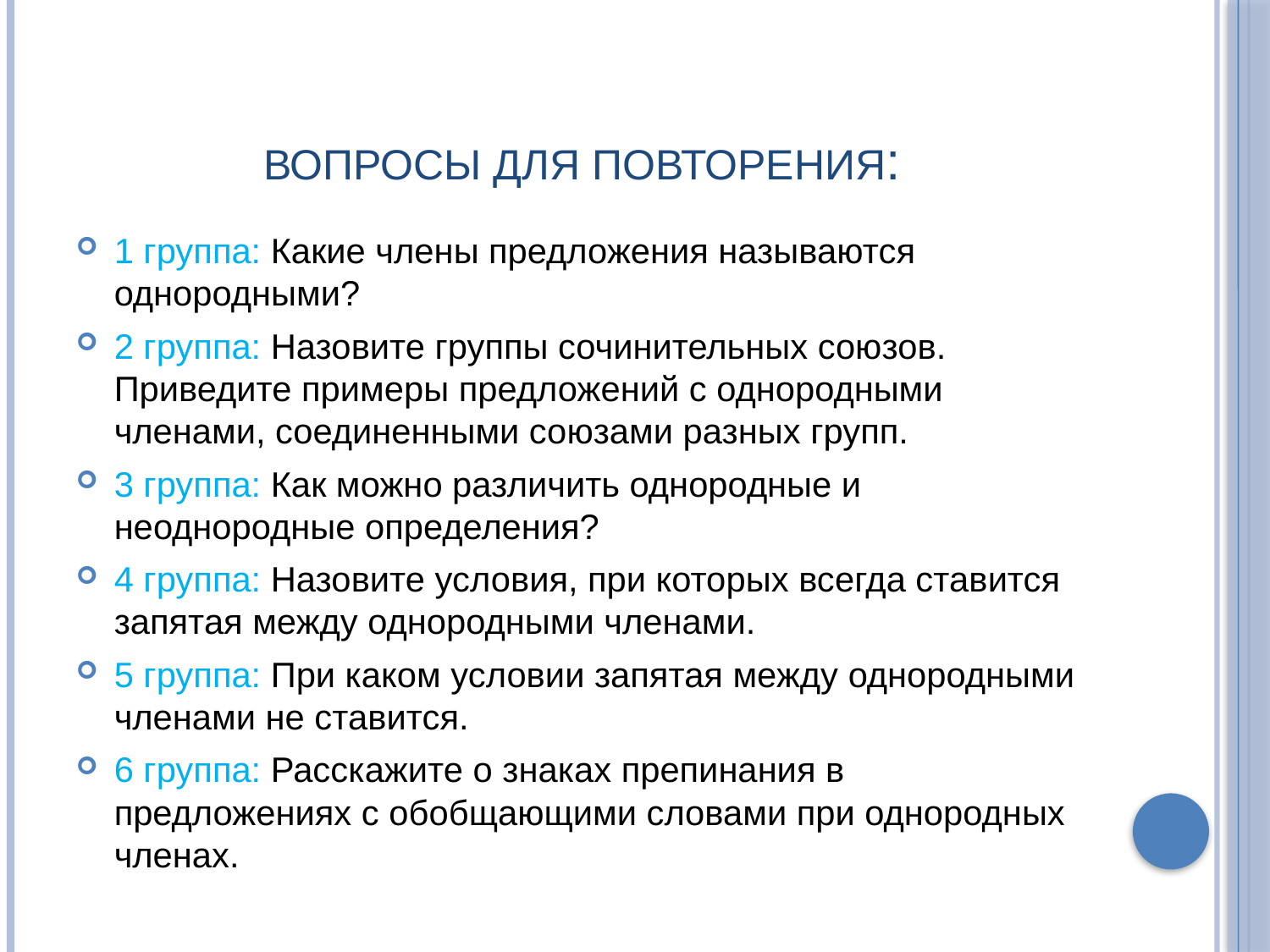

# Вопросы для повторения:
1 группа: Какие члены предложения называются однородными?
2 группа: Назовите группы сочинительных союзов. Приведите примеры предложений с однородными членами, соединенными союзами разных групп.
3 группа: Как можно различить однородные и неоднородные определения?
4 группа: Назовите условия, при которых всегда ставится запятая между однородными членами.
5 группа: При каком условии запятая между однородными членами не ставится.
6 группа: Расскажите о знаках препинания в предложениях с обобщающими словами при однородных членах.